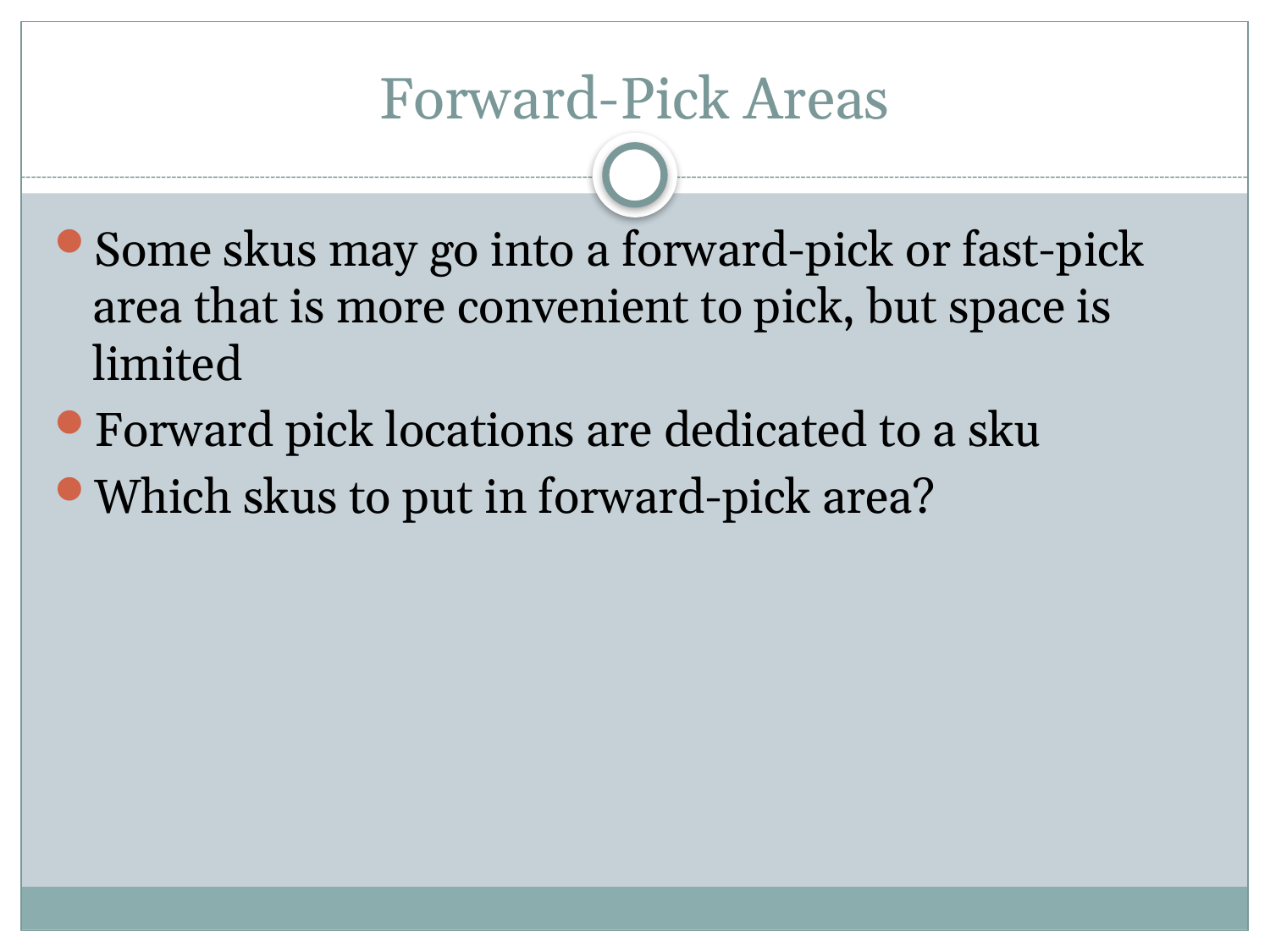

# Forward-Pick Areas
Some skus may go into a forward-pick or fast-pick area that is more convenient to pick, but space is limited
Forward pick locations are dedicated to a sku
Which skus to put in forward-pick area?